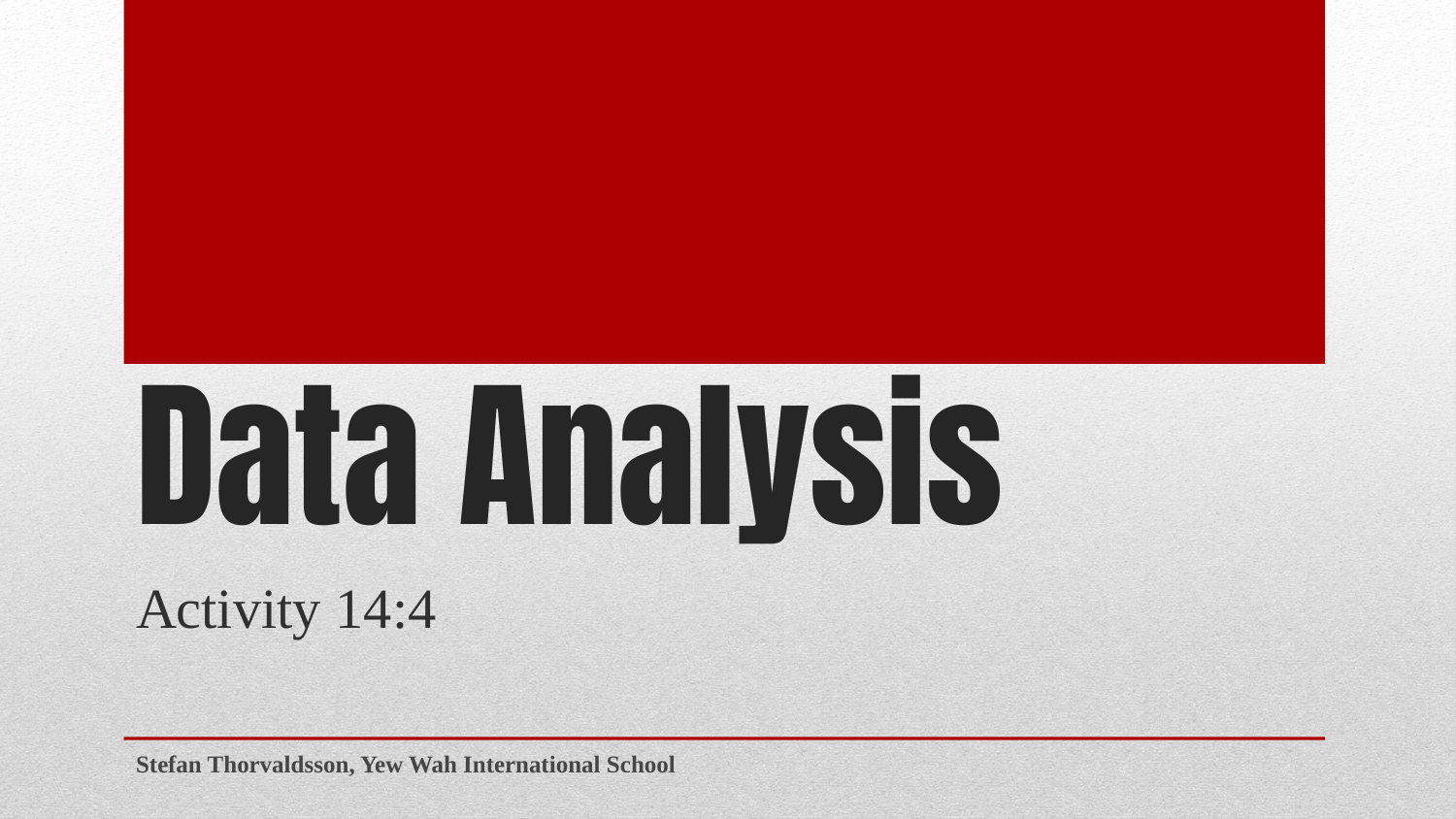

# Data Analysis
Activity 14:4

Stefan Thorvaldsson, Yew Wah International School